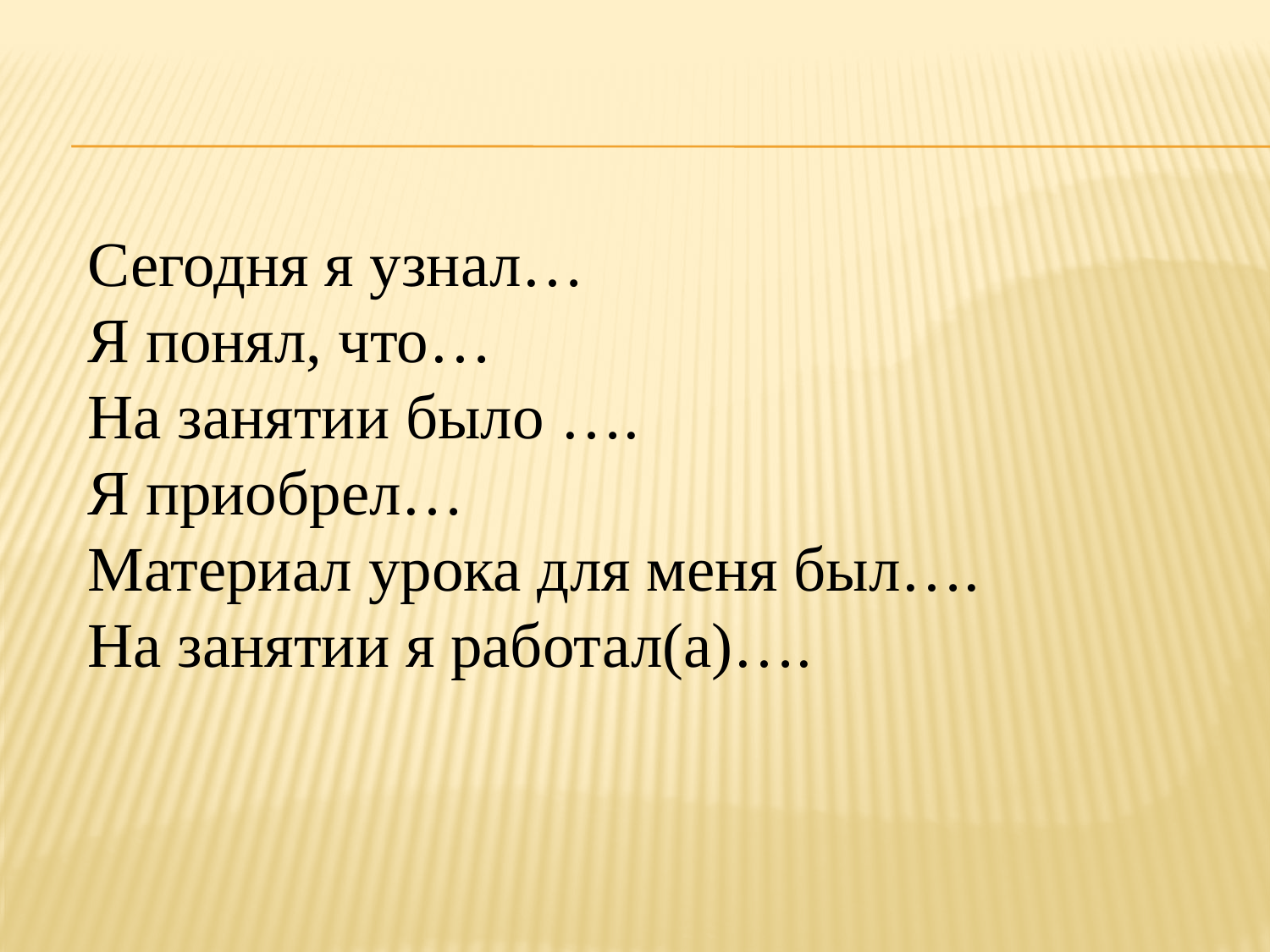

Сегодня я узнал…
Я понял, что…
На занятии было ….
Я приобрел…
Материал урока для меня был….
На занятии я работал(а)….